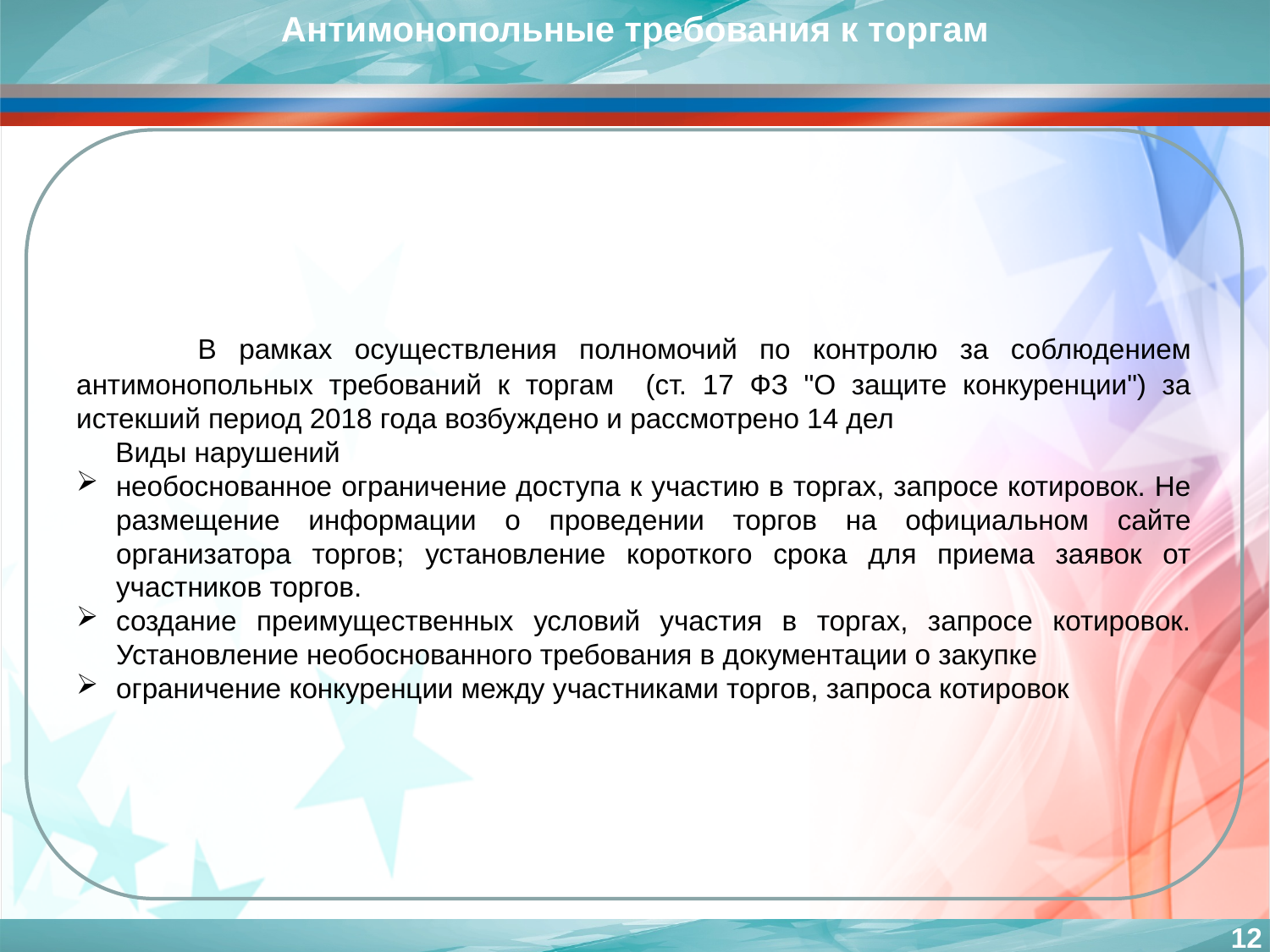

Антимонопольные требования к торгам
     В рамках осуществления полномочий по контролю за соблюдением антимонопольных требований к торгам  (ст. 17 ФЗ "О защите конкуренции") за истекший период 2018 года возбуждено и рассмотрено 14 дел
     Виды нарушений
необоснованное ограничение доступа к участию в торгах, запросе котировок. Не размещение информации о проведении торгов на официальном сайте организатора торгов; установление короткого срока для приема заявок от участников торгов.
создание преимущественных условий участия в торгах, запросе котировок. Установление необоснованного требования в документации о закупке
ограничение конкуренции между участниками торгов, запроса котировок
12